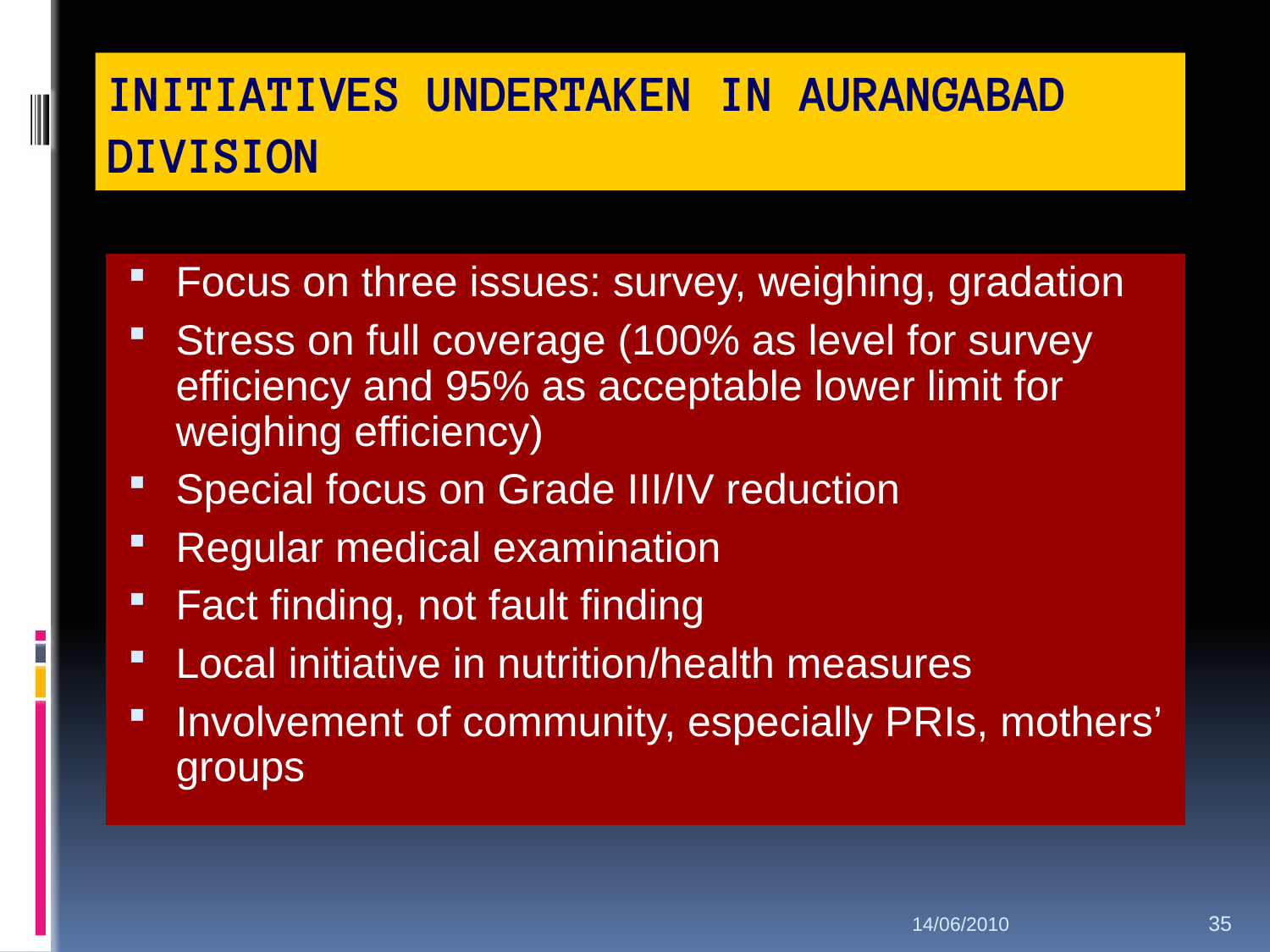

# INITIATIVES UNDERTAKEN IN AURANGABAD DIVISION
Focus on three issues: survey, weighing, gradation
Stress on full coverage (100% as level for survey efficiency and 95% as acceptable lower limit for weighing efficiency)
Special focus on Grade III/IV reduction
Regular medical examination
Fact finding, not fault finding
Local initiative in nutrition/health measures
Involvement of community, especially PRIs, mothers’ groups
14/06/2010
35